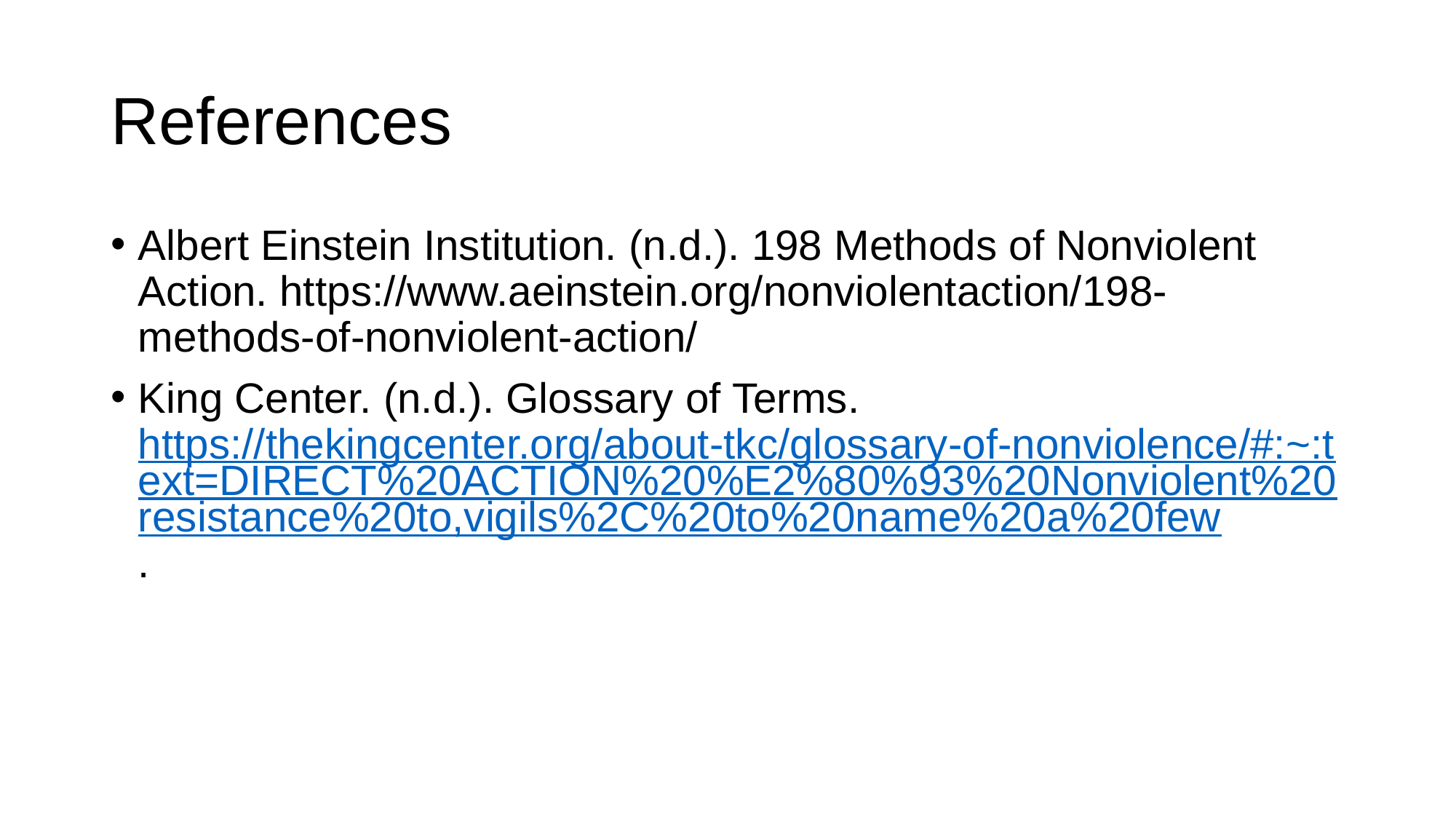

# References
Albert Einstein Institution. (n.d.). 198 Methods of Nonviolent Action. https://www.aeinstein.org/nonviolentaction/198-methods-of-nonviolent-action/
King Center. (n.d.). Glossary of Terms. https://thekingcenter.org/about-tkc/glossary-of-nonviolence/#:~:text=DIRECT%20ACTION%20%E2%80%93%20Nonviolent%20resistance%20to,vigils%2C%20to%20name%20a%20few.